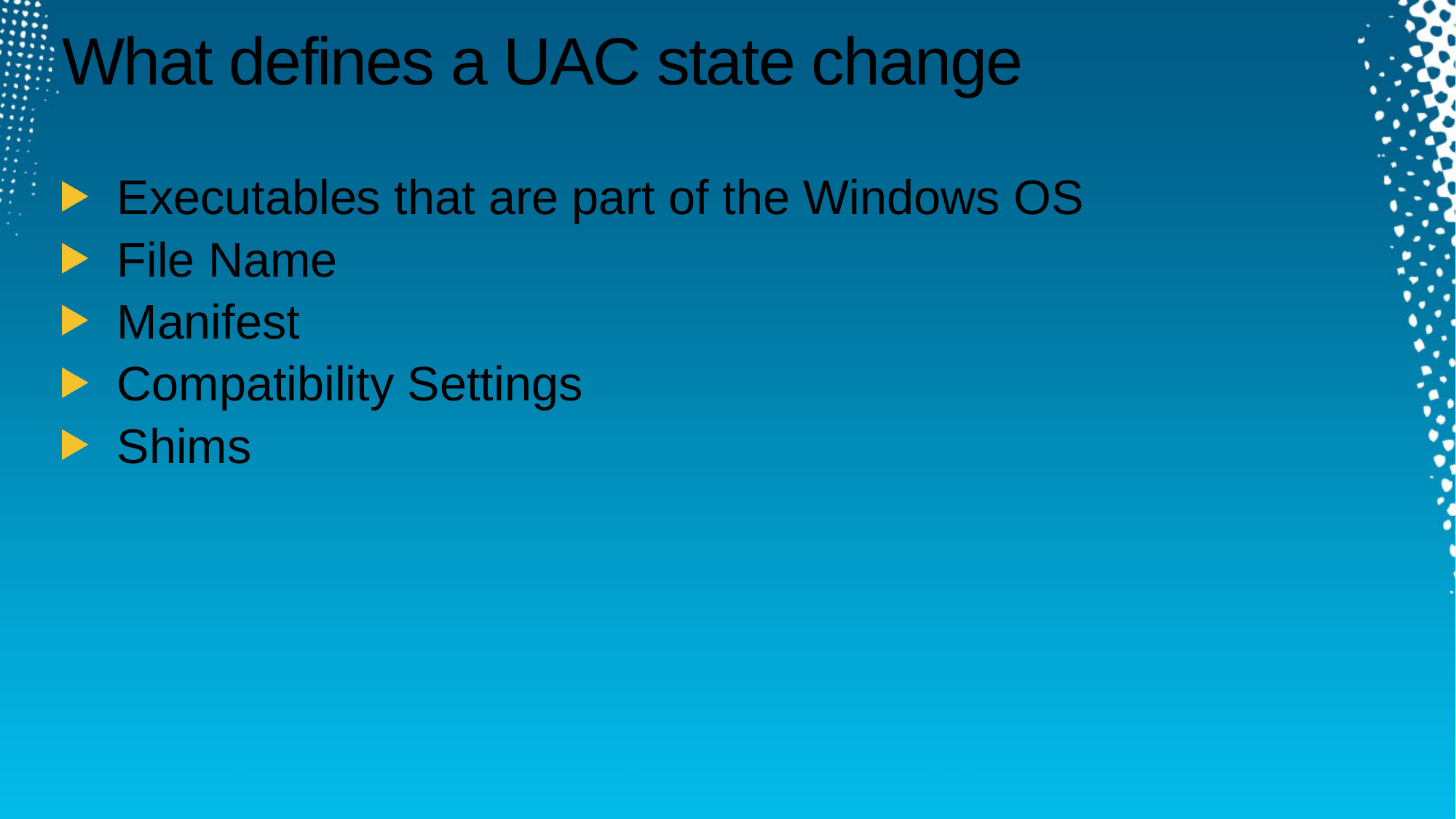

# What defines a UAC state change
Executables that are part of the Windows OS
File Name
Manifest
Compatibility Settings
Shims